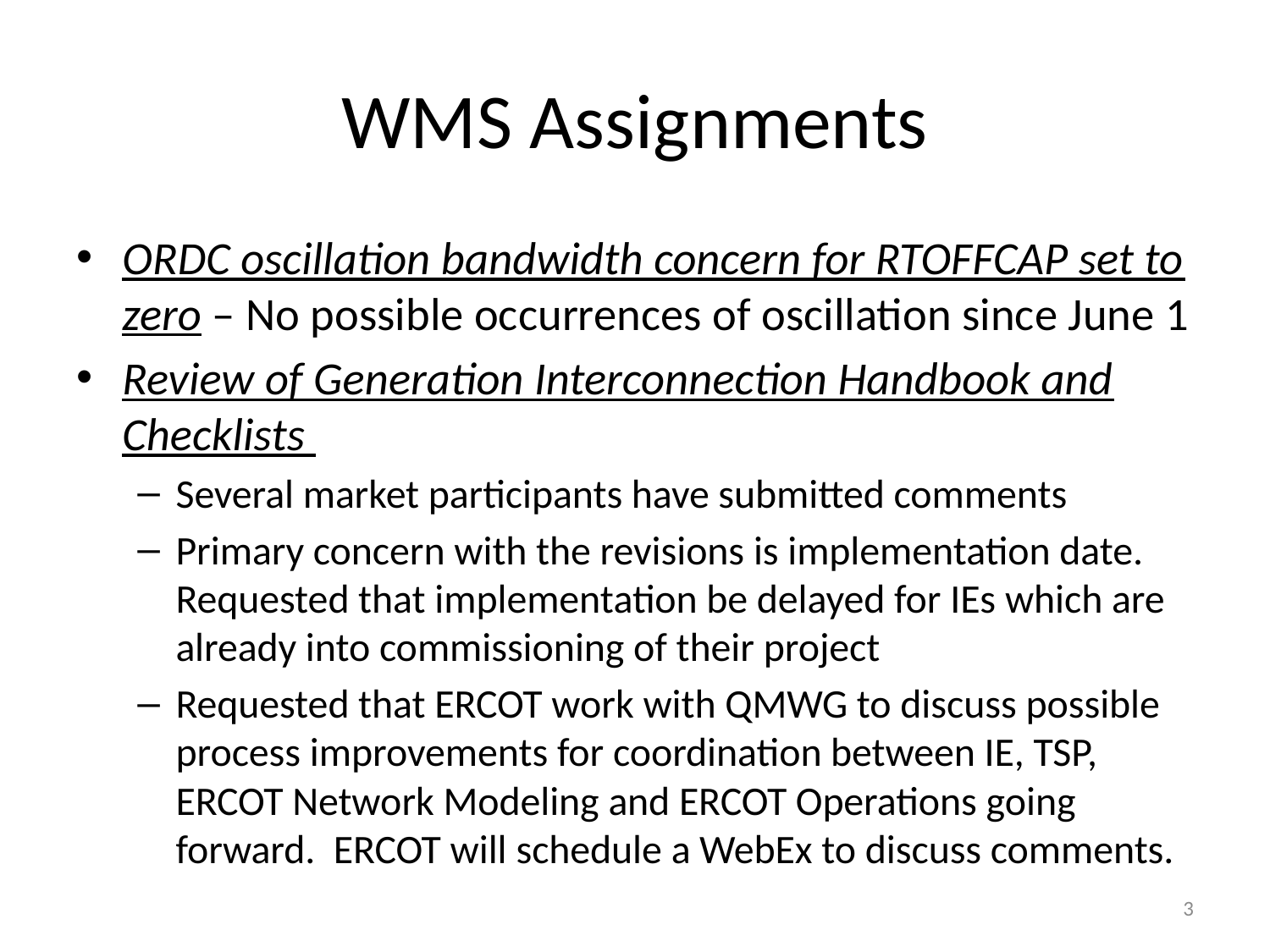

# WMS Assignments
ORDC oscillation bandwidth concern for RTOFFCAP set to zero – No possible occurrences of oscillation since June 1
Review of Generation Interconnection Handbook and Checklists
Several market participants have submitted comments
Primary concern with the revisions is implementation date.  Requested that implementation be delayed for IEs which are already into commissioning of their project
Requested that ERCOT work with QMWG to discuss possible process improvements for coordination between IE, TSP, ERCOT Network Modeling and ERCOT Operations going forward.  ERCOT will schedule a WebEx to discuss comments.
3